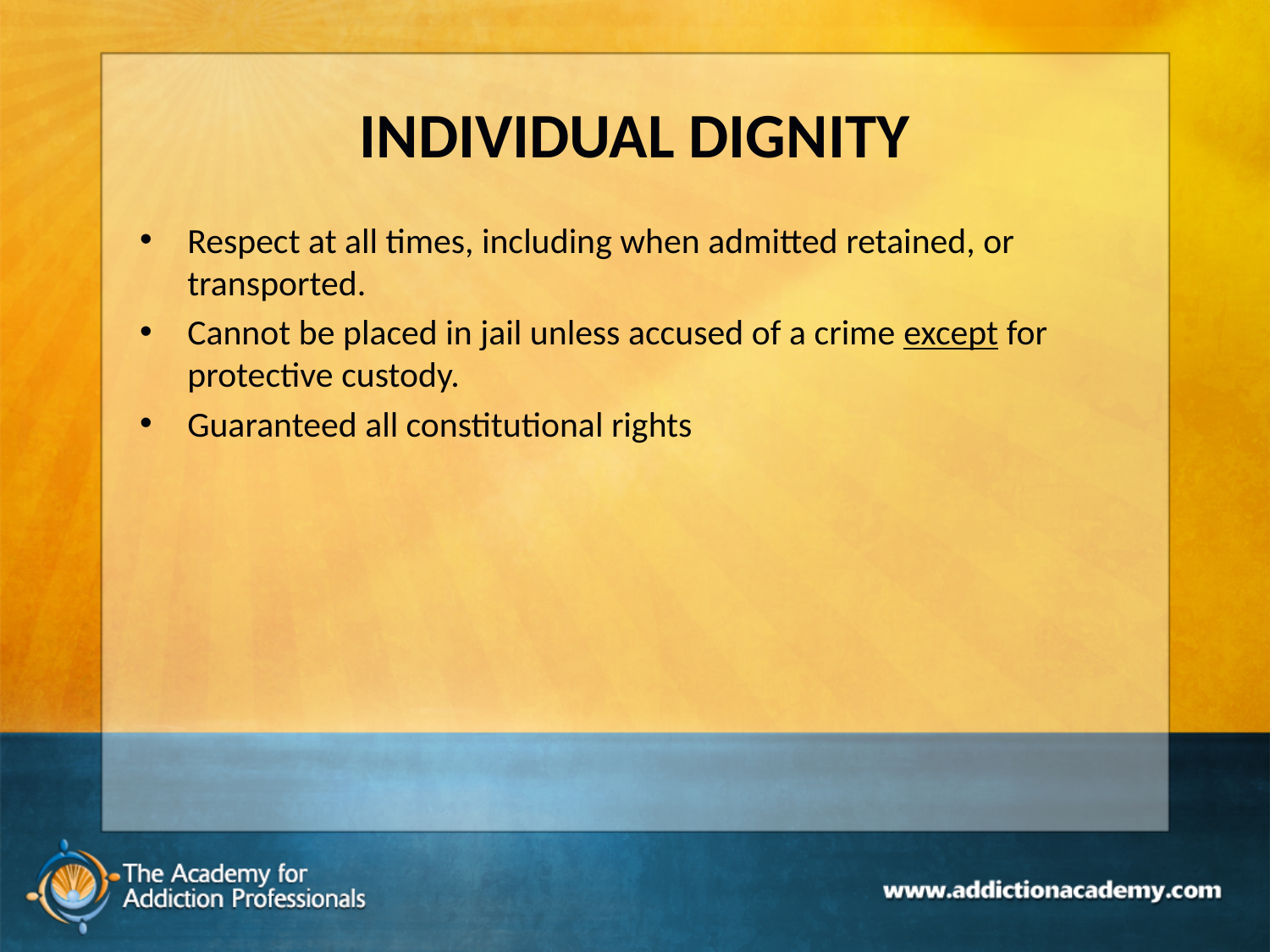

# INDIVIDUAL DIGNITY
Respect at all times, including when admitted retained, or transported.
Cannot be placed in jail unless accused of a crime except for protective custody.
Guaranteed all constitutional rights
154